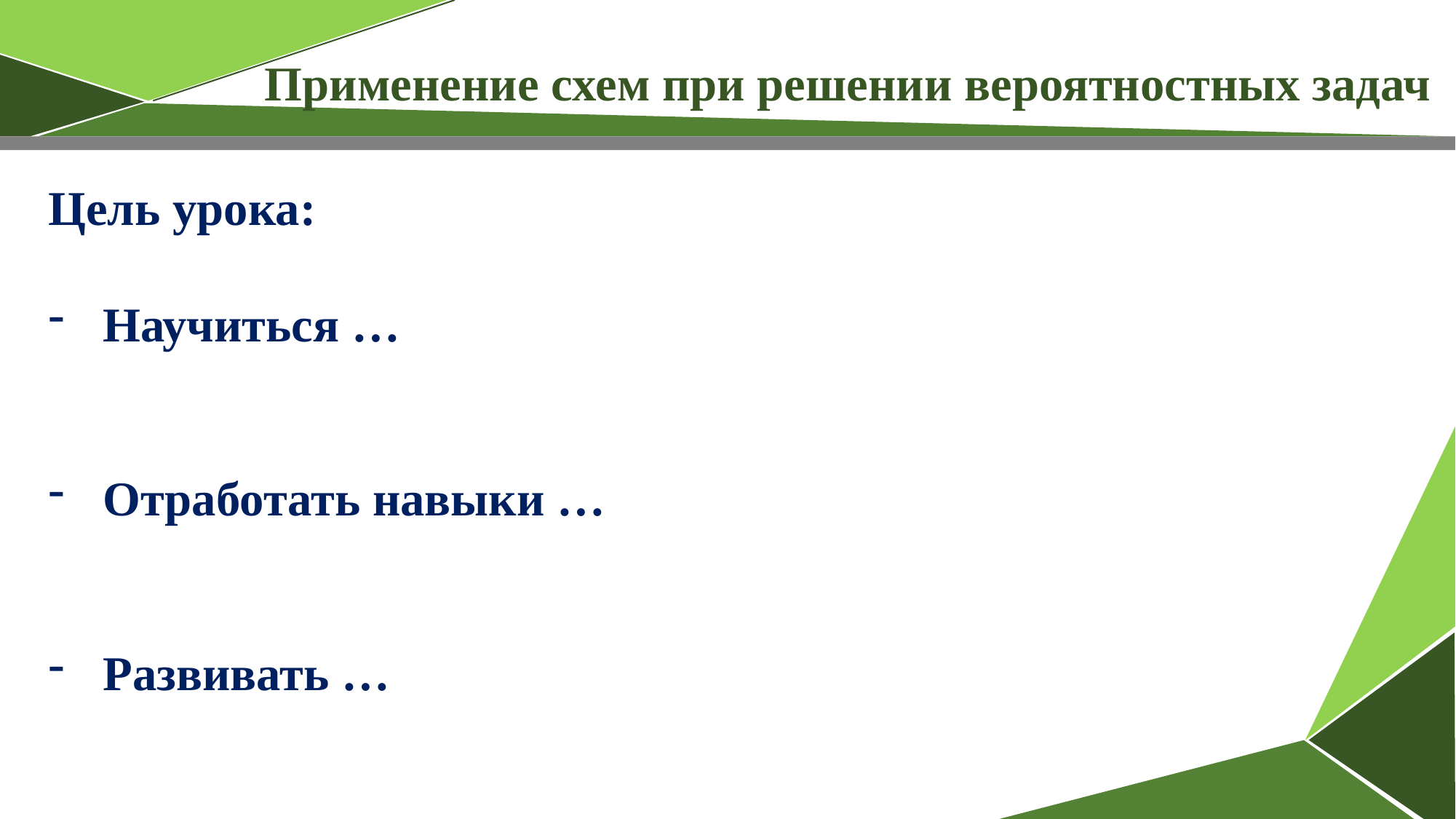

Применение схем при решении вероятностных задач

Цель урока:

Научиться …

Отработать навыки …

Развивать …